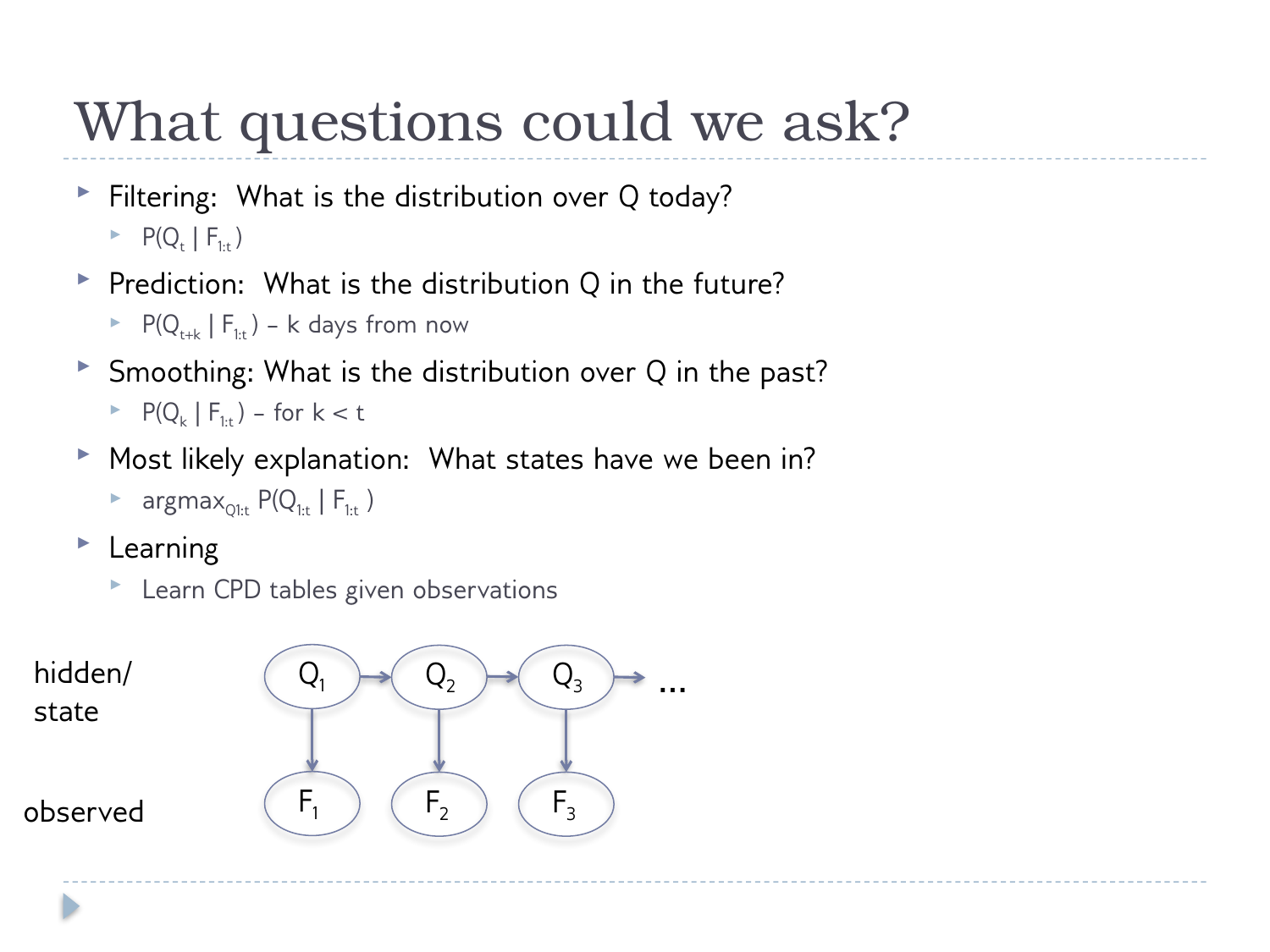

# What questions could we ask?
Filtering:  What is the distribution over Q today?
P(Qt | F1:t )
Prediction:  What is the distribution Q in the future?
P(Qt+k | F1:t ) – k days from now
Smoothing: What is the distribution over Q in the past?
P(Qk | F1:t ) – for k < t
Most likely explanation:  What states have we been in?
argmaxQ1:t P(Q1:t | F1:t )
Learning
Learn CPD tables given observations
…

hidden/state

Q1
Q2
Q3

F1
F2
F3
observed